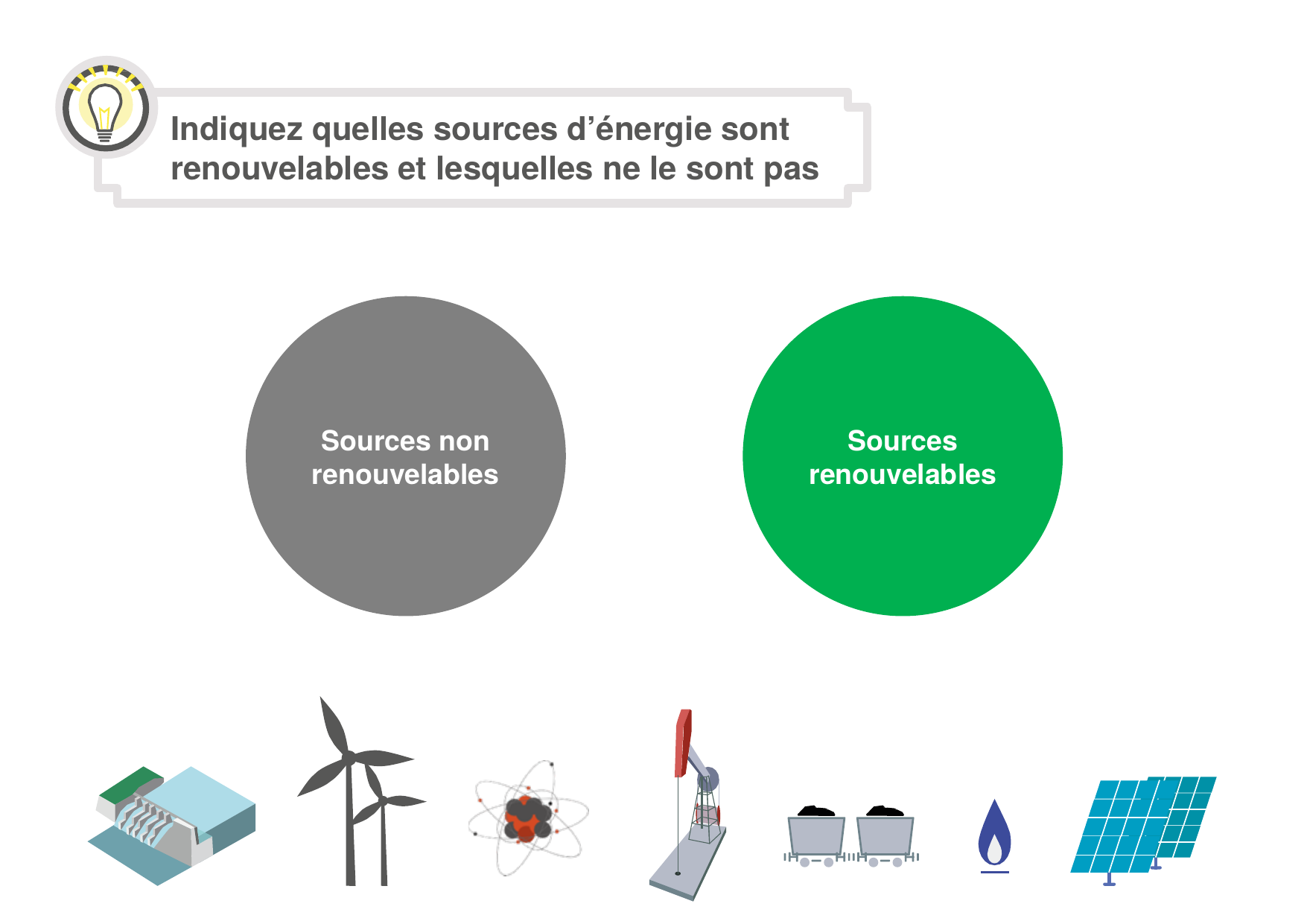

Indiquez quelles sources d’énergie sont renouvelables et lesquelles ne le sont pas

Sources renouvelables
Sources non renouvelables